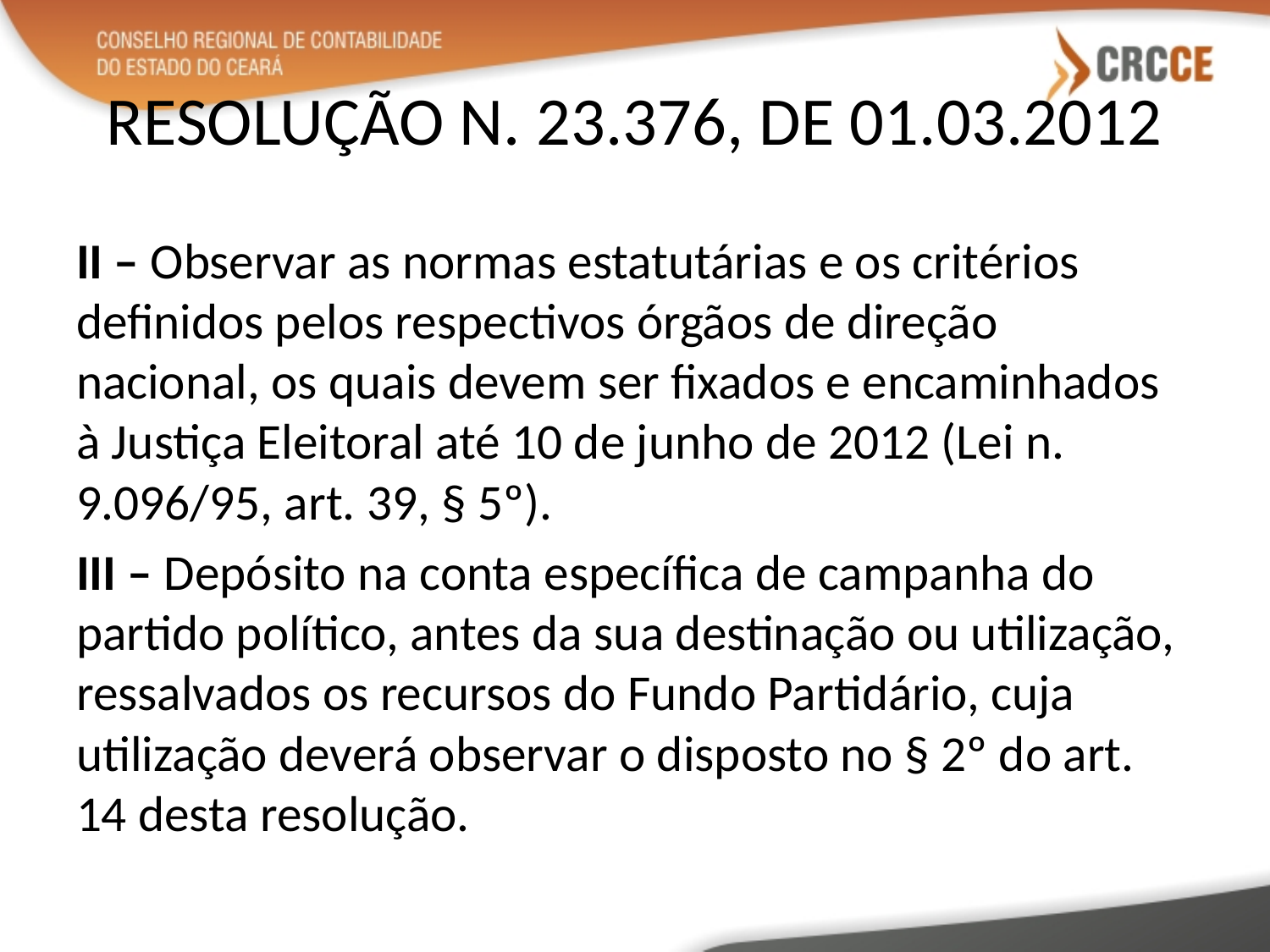

# RESOLUÇÃO N. 23.376, DE 01.03.2012
II – Observar as normas estatutárias e os critérios definidos pelos respectivos órgãos de direção nacional, os quais devem ser fixados e encaminhados à Justiça Eleitoral até 10 de junho de 2012 (Lei n. 9.096/95, art. 39, § 5º).
III – Depósito na conta específica de campanha do partido político, antes da sua destinação ou utilização, ressalvados os recursos do Fundo Partidário, cuja utilização deverá observar o disposto no § 2º do art. 14 desta resolução.